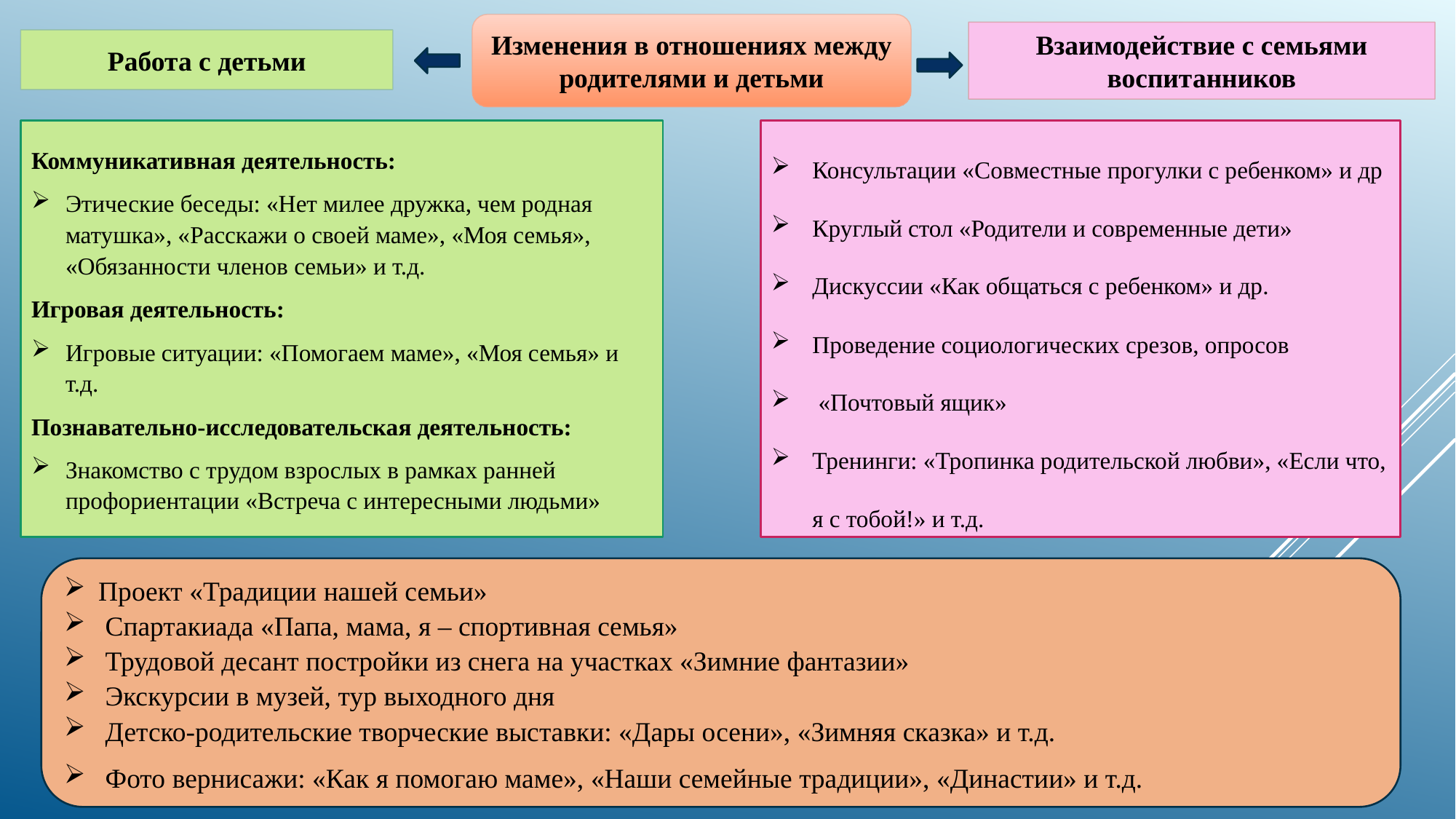

Изменения в отношениях между родителями и детьми
Взаимодействие с семьями воспитанников
Работа с детьми

Коммуникативная деятельность:
Этические беседы: «Нет милее дружка, чем родная матушка», «Расскажи о своей маме», «Моя семья», «Обязанности членов семьи» и т.д.
Игровая деятельность:
Игровые ситуации: «Помогаем маме», «Моя семья» и т.д.
Познавательно-исследовательская деятельность:
Знакомство с трудом взрослых в рамках ранней профориентации «Встреча с интересными людьми»
Консультации «Совместные прогулки с ребенком» и др
Круглый стол «Родители и современные дети»
Дискуссии «Как общаться с ребенком» и др.
Проведение социологических срезов, опросов
 «Почтовый ящик»
Тренинги: «Тропинка родительской любви», «Если что, я с тобой!» и т.д.
Проект «Традиции нашей семьи»
Спартакиада «Папа, мама, я – спортивная семья»
Трудовой десант постройки из снега на участках «Зимние фантазии»
Экскурсии в музей, тур выходного дня
Детско-родительские творческие выставки: «Дары осени», «Зимняя сказка» и т.д.
Фото вернисажи: «Как я помогаю маме», «Наши семейные традиции», «Династии» и т.д.